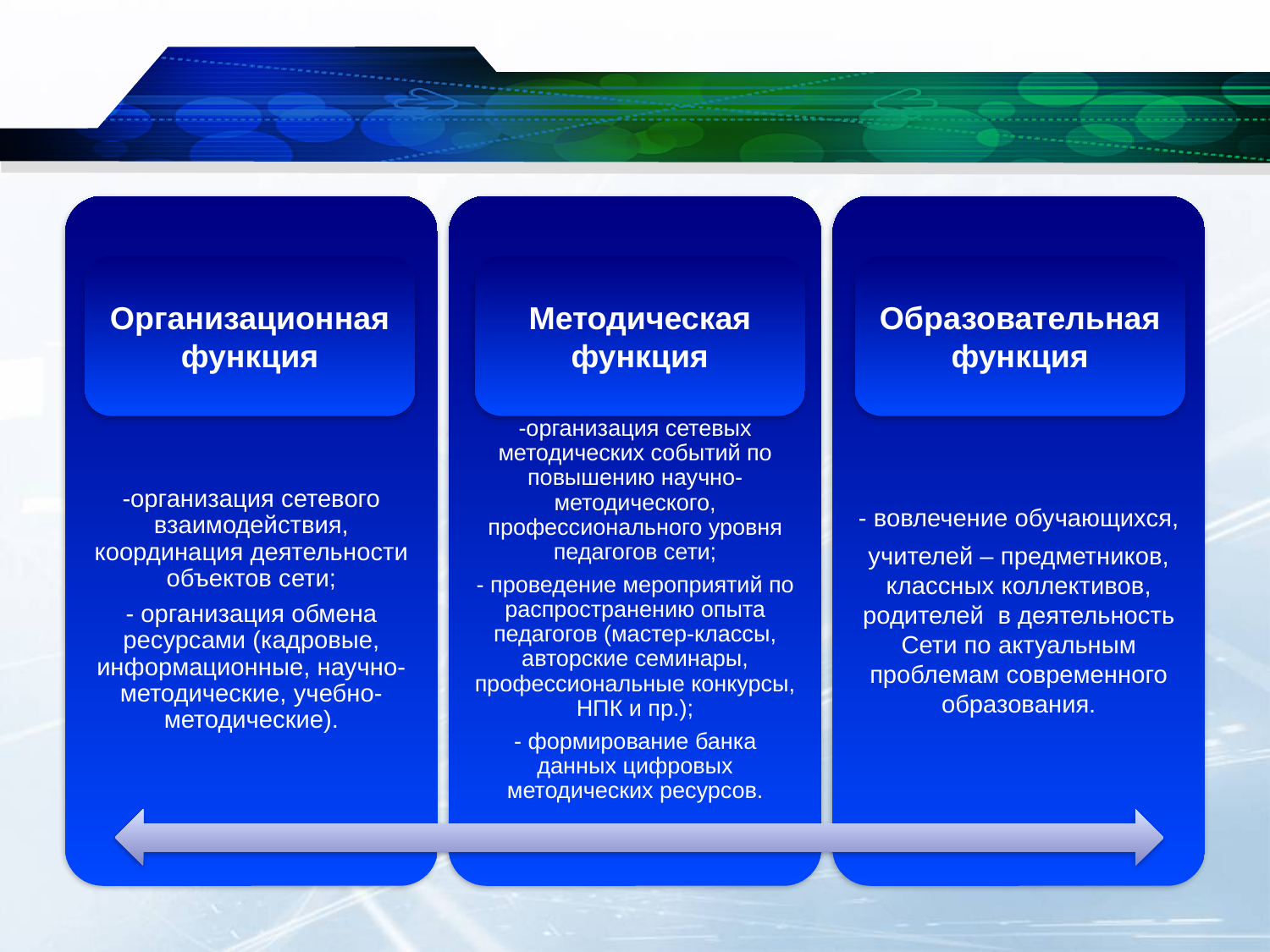

-организация сетевого взаимодействия, координация деятельности объектов сети;
- организация обмена ресурсами (кадровые, информационные, научно-методические, учебно-методические).
-организация сетевых методических событий по повышению научно-методического, профессионального уровня педагогов сети;
- проведение мероприятий по распространению опыта педагогов (мастер-классы, авторские семинары, профессиональные конкурсы, НПК и пр.);
- формирование банка данных цифровых методических ресурсов.
- вовлечение обучающихся,
учителей – предметников, классных коллективов, родителей  в деятельность Сети по актуальным проблемам современного образования.
Организационная функция
Методическая функция
Образовательная функция